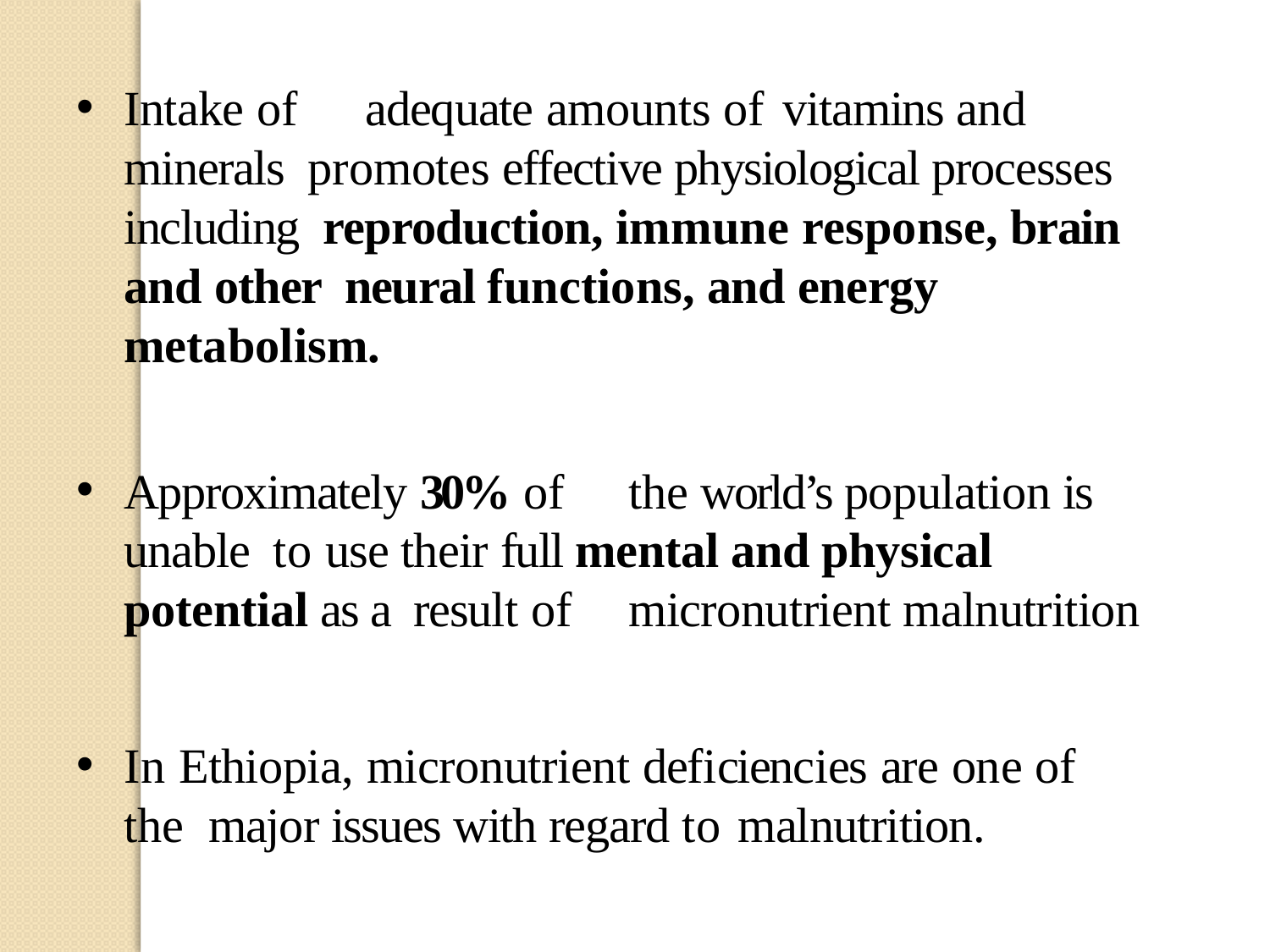

Intake of	adequate amounts of	vitamins and minerals  promotes effective physiological processes including  reproduction, immune response, brain and other  neural functions, and energy metabolism.

Approximately 30% of	the world’s population is unable  to use their full mental and physical potential as a  result of	micronutrient malnutrition

In Ethiopia, micronutrient deficiencies are one of	the  major issues with regard to malnutrition.